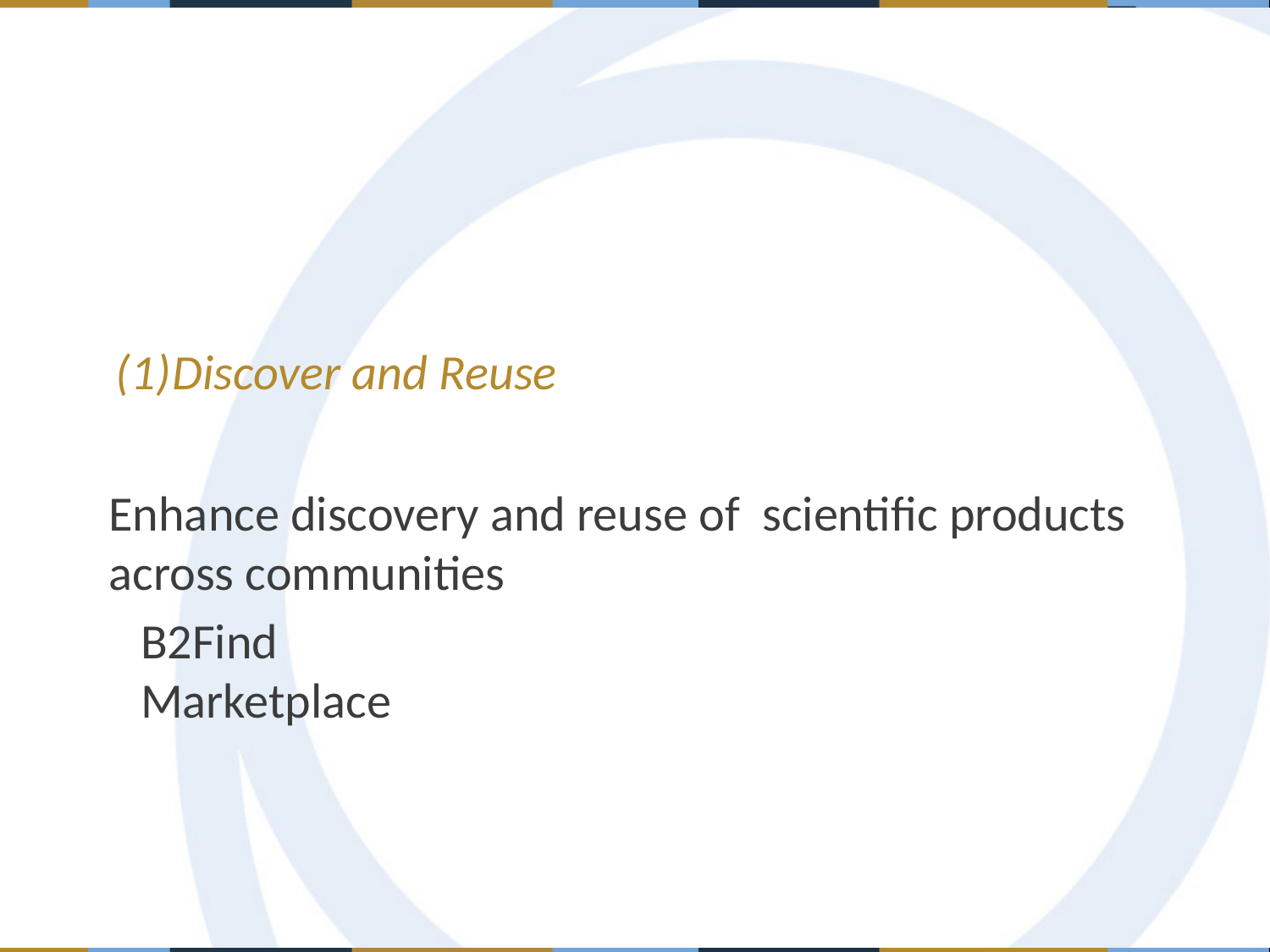

Discover and Reuse
Enhance discovery and reuse of  scientific products across communities
B2Find
Marketplace